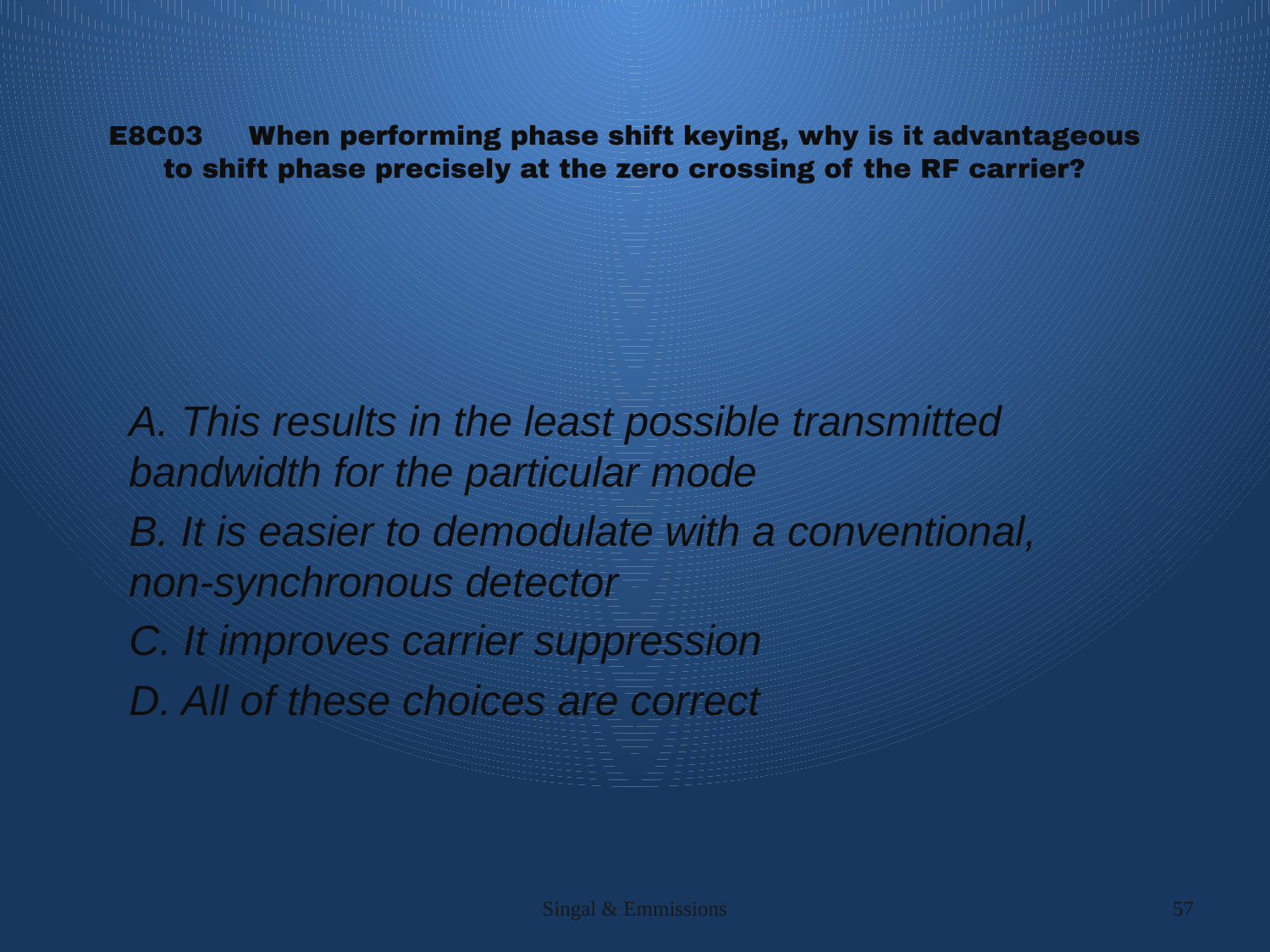

# E8C03     When performing phase shift keying, why is it advantageous to shift phase precisely at the zero crossing of the RF carrier?

A. This results in the least possible transmitted bandwidth for the particular mode
B. It is easier to demodulate with a conventional, non-synchronous detector
C. It improves carrier suppression
D. All of these choices are correct
Singal & Emmissions
57